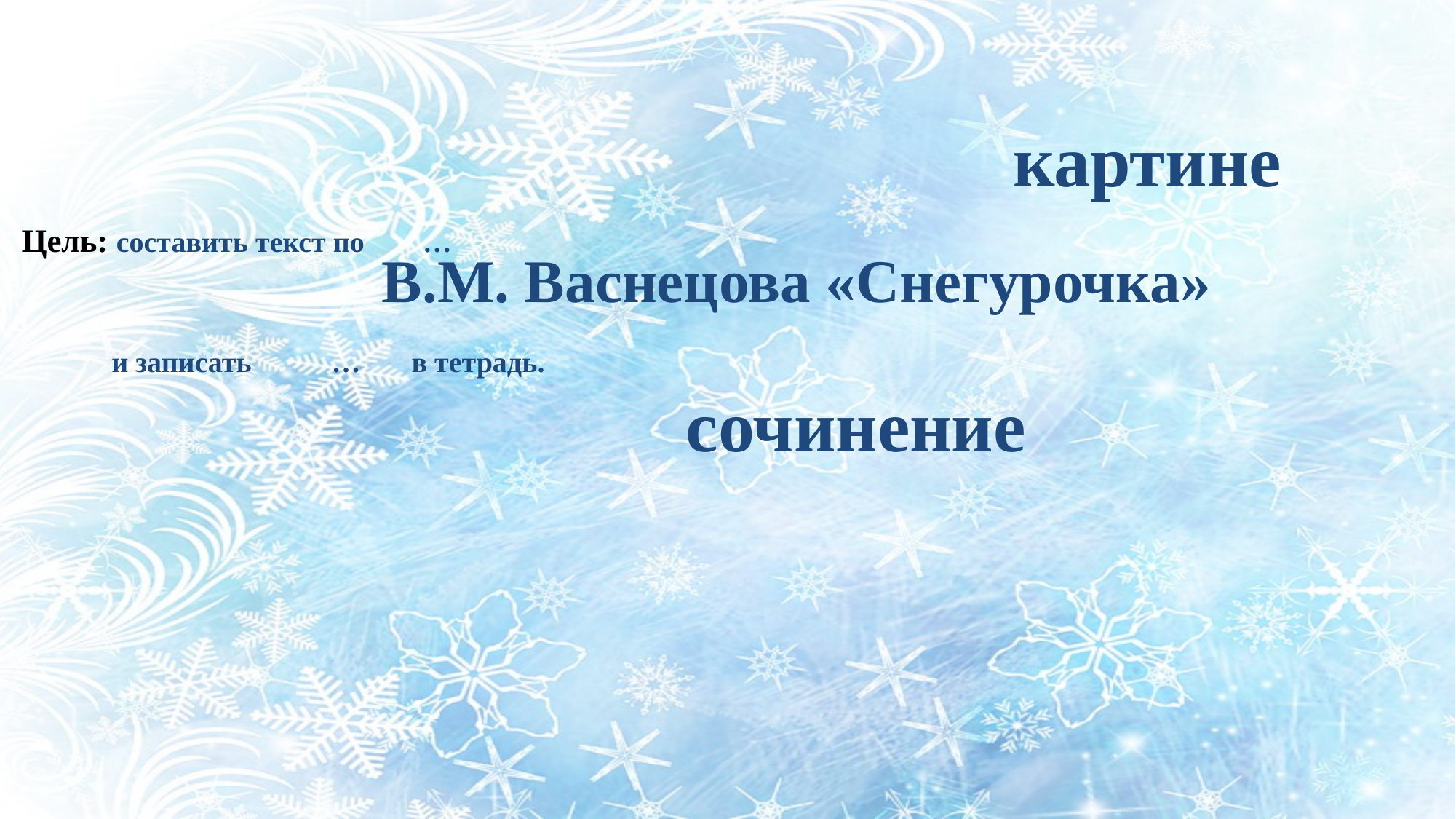

Цель: составить текст по        …

                  и записать           …       в тетрадь.

картине

В.М. Васнецова «Снегурочка»

сочинение